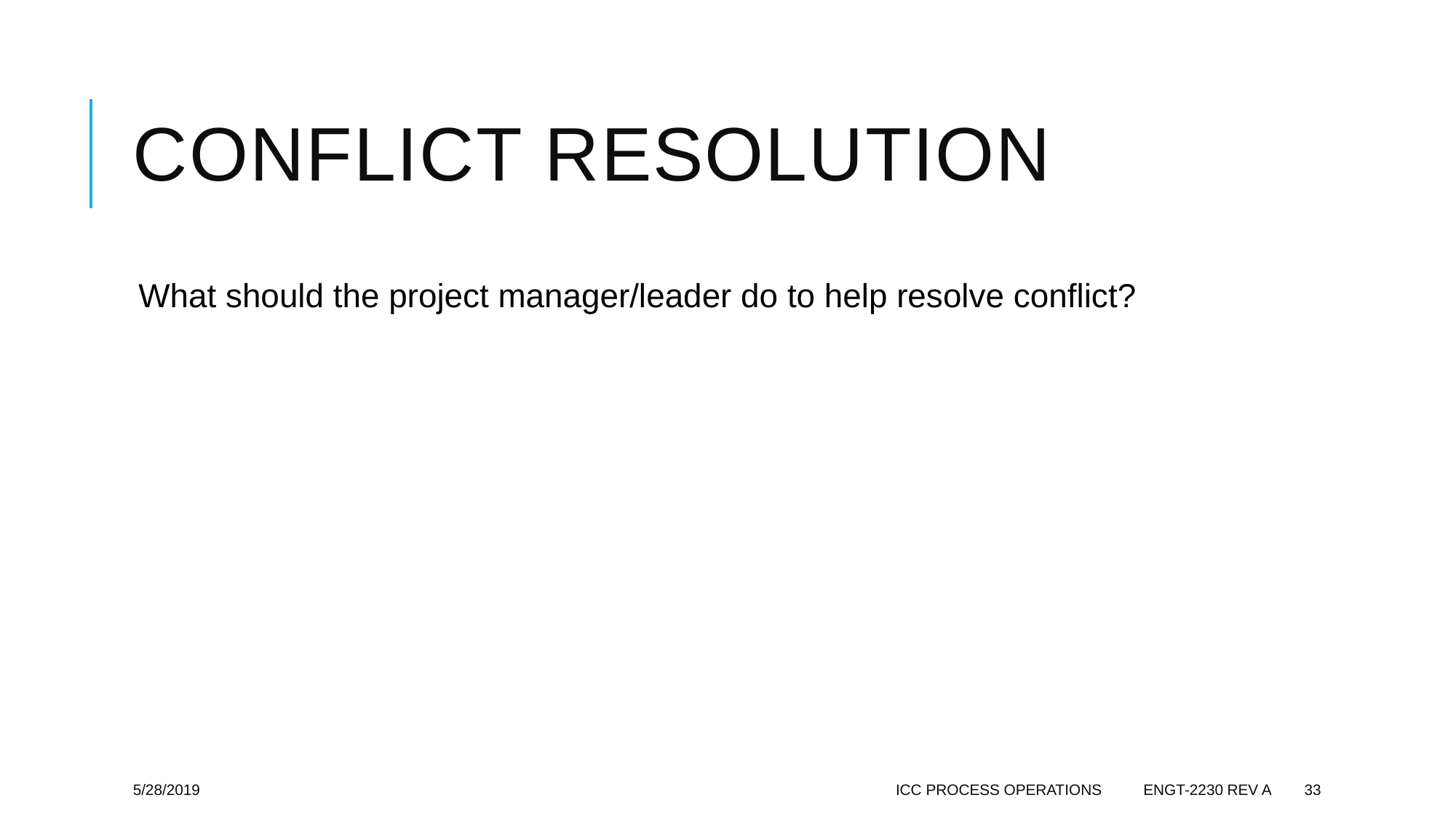

# Conflict resolution
What should the project manager/leader do to help resolve conflict?
5/28/2019
ICC Process Operations          ENGT-2230 Rev A
33